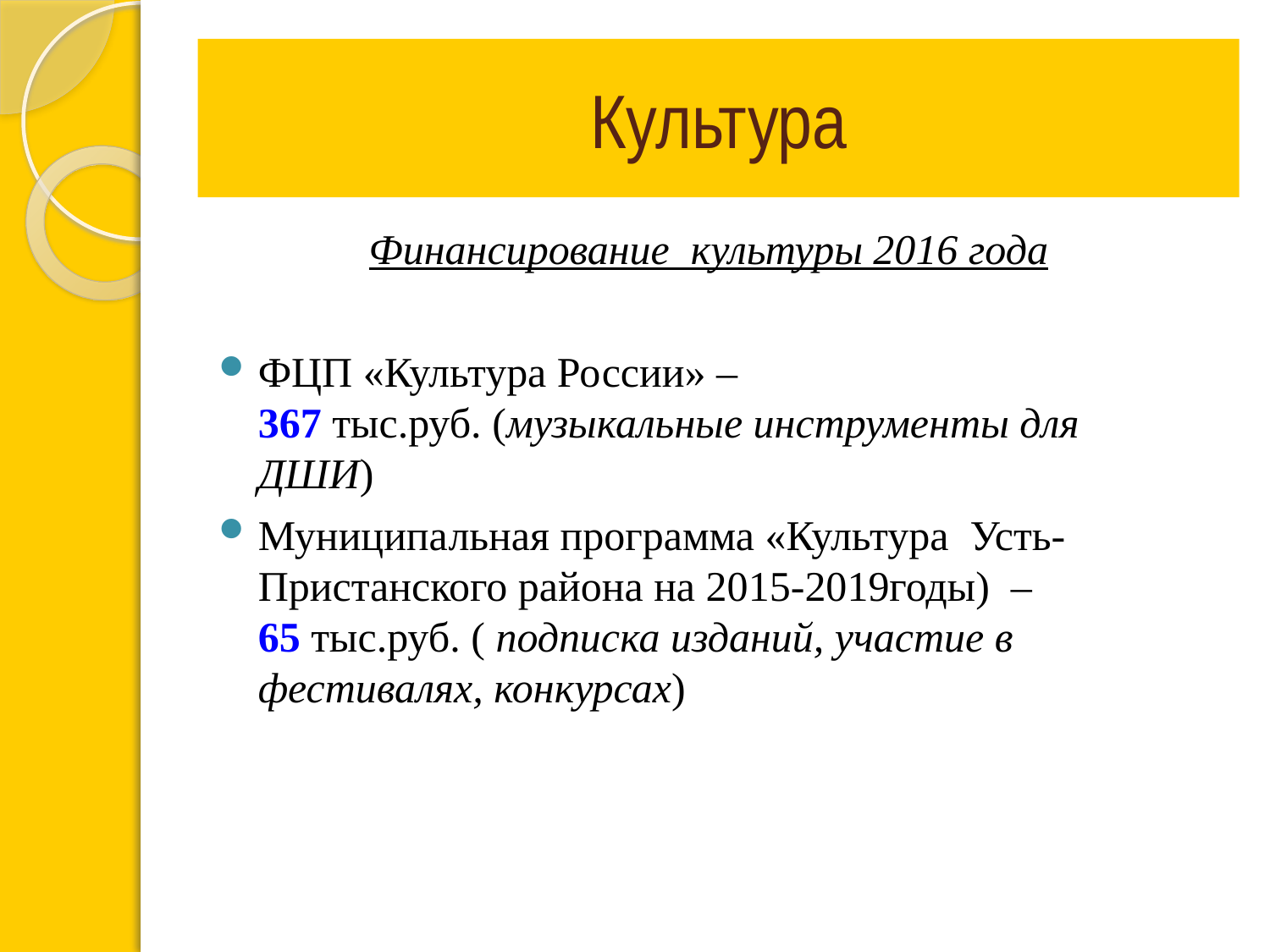

Культура
Финансирование  культуры 2016 года

ФЦП «Культура России» –                                       367 тыс.руб. (музыкальные инструменты для ДШИ)
Муниципальная программа «Культура  Усть-Пристанского района на 2015-2019годы)  –             65 тыс.руб. ( подписка изданий, участие в фестивалях, конкурсах)